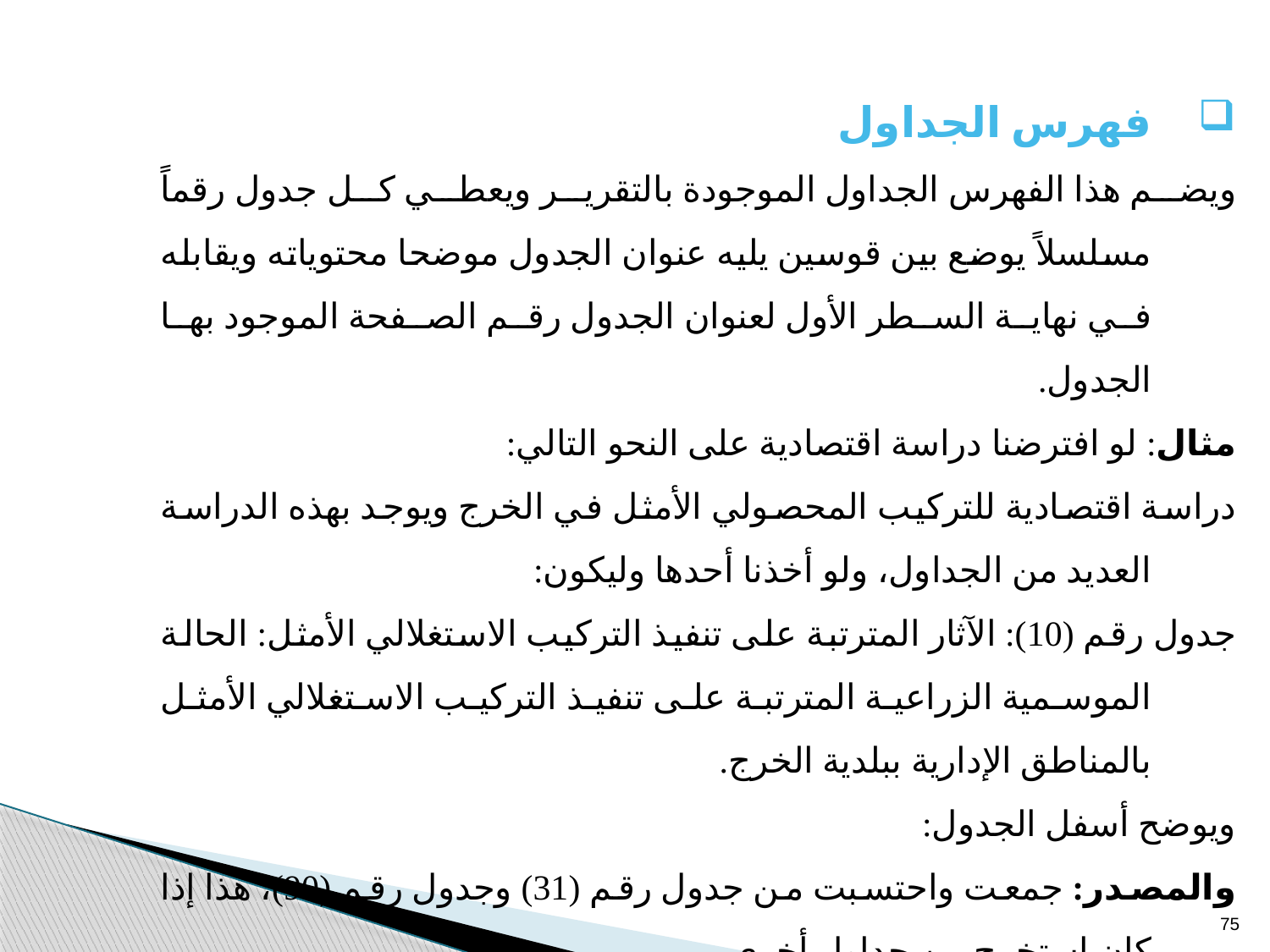

فهرس الجداول
ويضم هذا الفهرس الجداول الموجودة بالتقرير ويعطي كل جدول رقماً مسلسلاً يوضع بين قوسين يليه عنوان الجدول موضحا محتوياته ويقابله في نهاية السطر الأول لعنوان الجدول رقم الصفحة الموجود بها الجدول.
مثال: لو افترضنا دراسة اقتصادية على النحو التالي:
دراسة اقتصادية للتركيب المحصولي الأمثل في الخرج ويوجد بهذه الدراسة العديد من الجداول، ولو أخذنا أحدها وليكون:
جدول رقم (10): الآثار المترتبة على تنفيذ التركيب الاستغلالي الأمثل: الحالة الموسمية الزراعية المترتبة على تنفيذ التركيب الاستغلالي الأمثل بالمناطق الإدارية ببلدية الخرج.
ويوضح أسفل الجدول:
والمصدر: جمعت واحتسبت من جدول رقم (31) وجدول رقم (90)، هذا إذا كان استخرج من جداول أخرى.
75